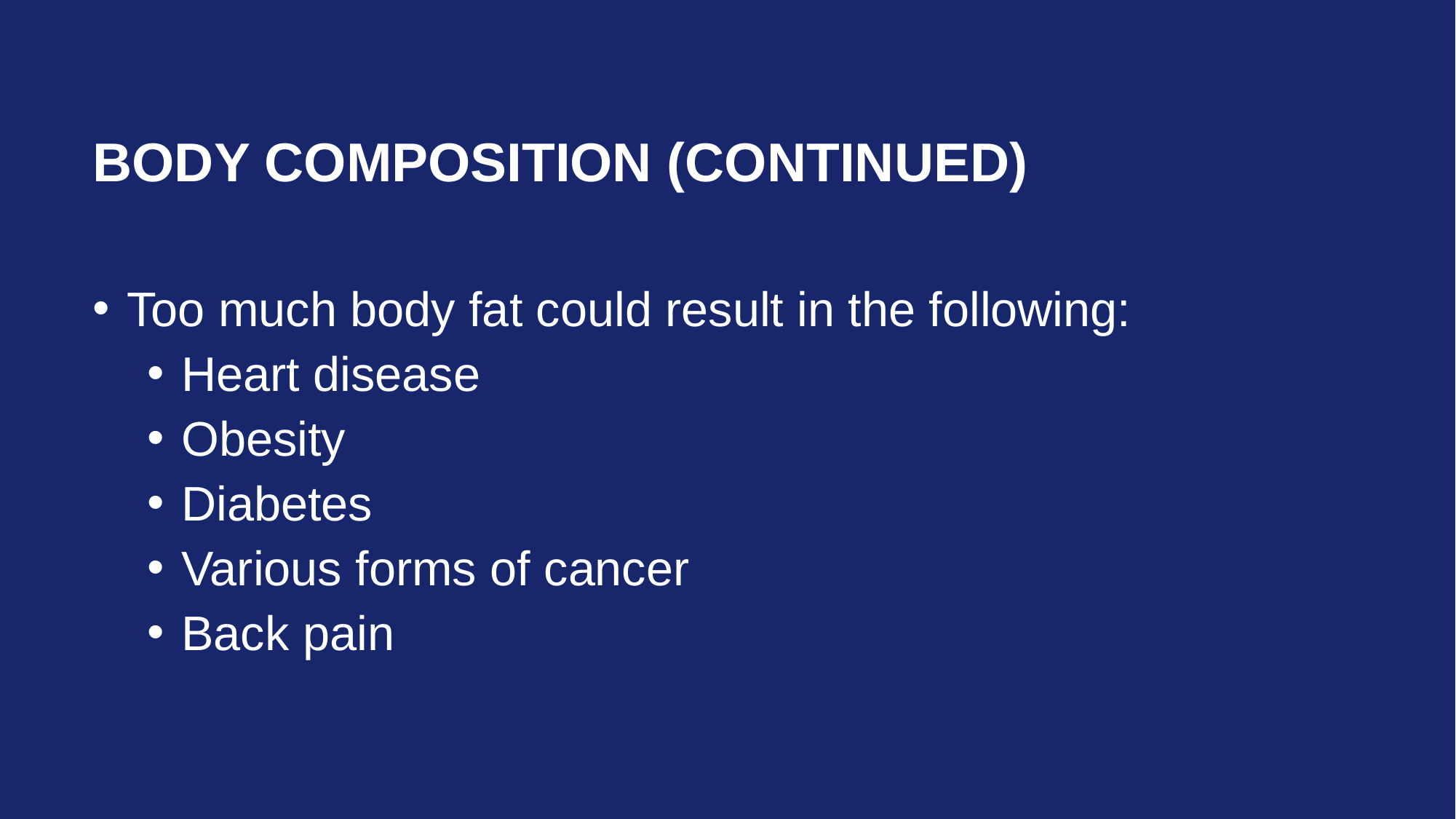

# Body Composition (continued)
Too much body fat could result in the following:
Heart disease
Obesity
Diabetes
Various forms of cancer
Back pain